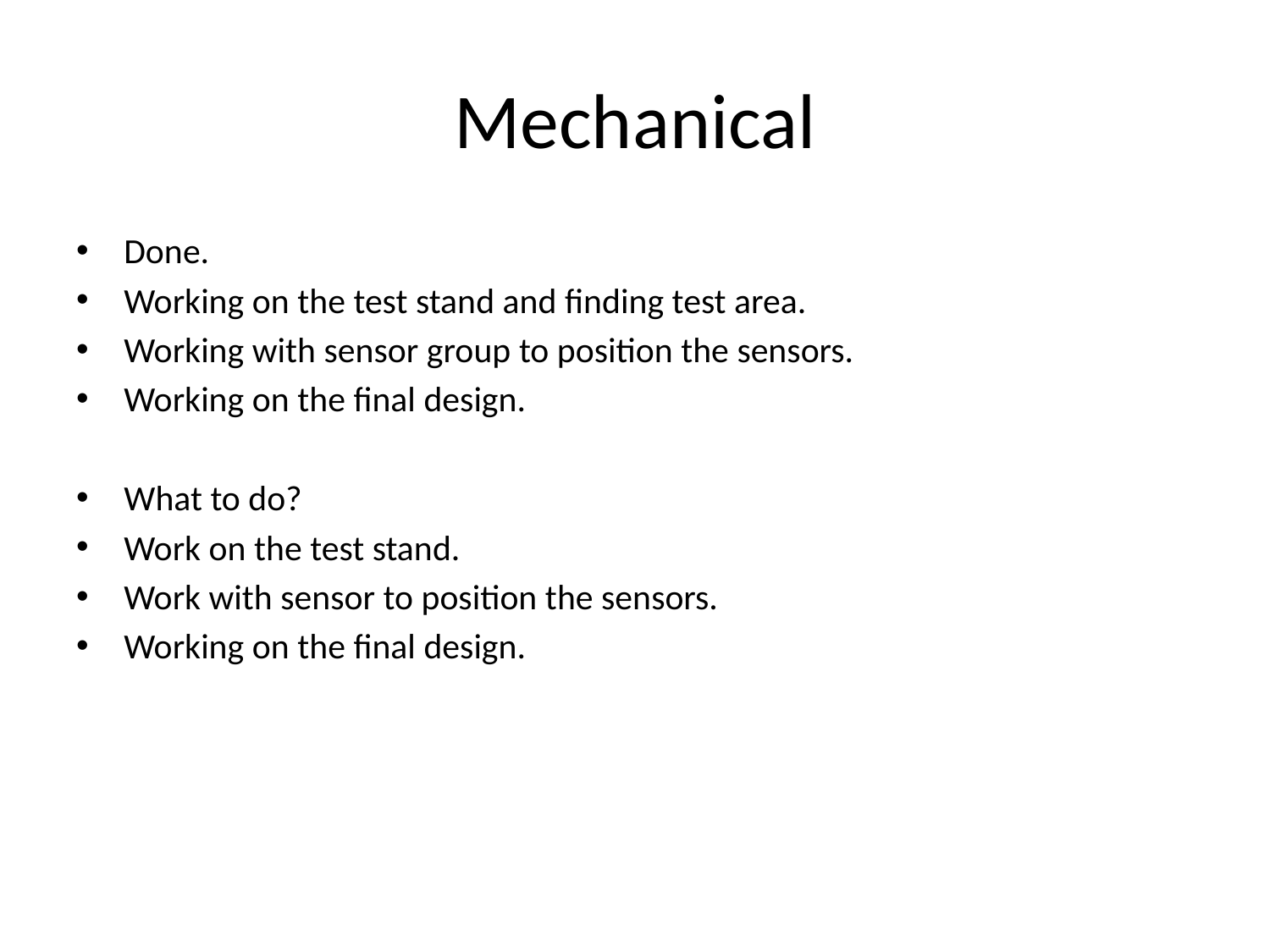

# Mechanical
Done.
Working on the test stand and finding test area.
Working with sensor group to position the sensors.
Working on the final design.

What to do?
Work on the test stand.
Work with sensor to position the sensors.
Working on the final design.